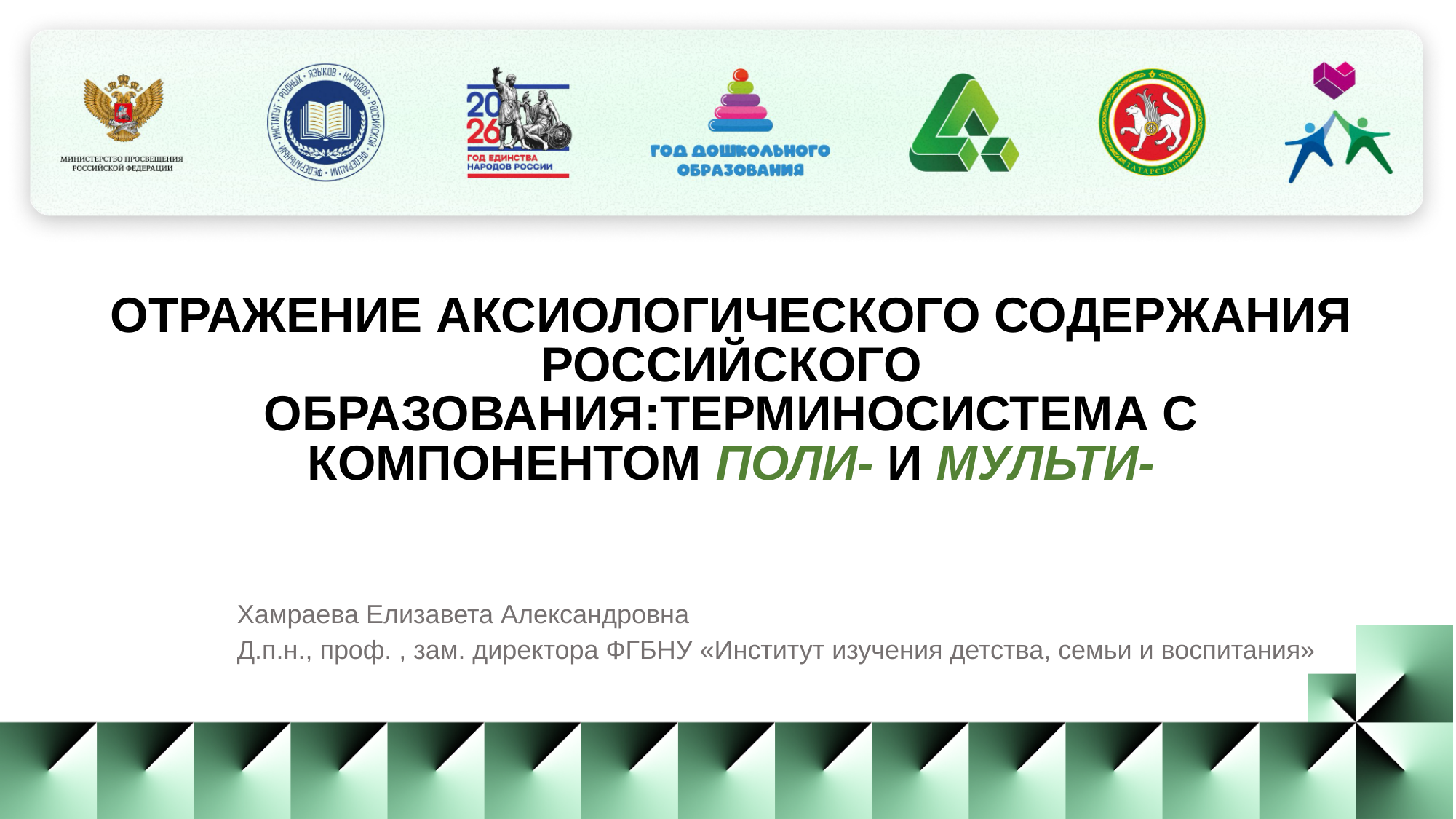

ОТРАЖЕНИЕ АКСИОЛОГИЧЕСКОГО СОДЕРЖАНИЯ РОССИЙСКОГО ОБРАЗОВАНИЯ:ТЕРМИНОСИСТЕМА С КОМПОНЕНТОМ ПОЛИ- И МУЛЬТИ-
Хамраева Елизавета Александровна
Д.п.н., проф. , зам. директора ФГБНУ «Институт изучения детства, семьи и воспитания»